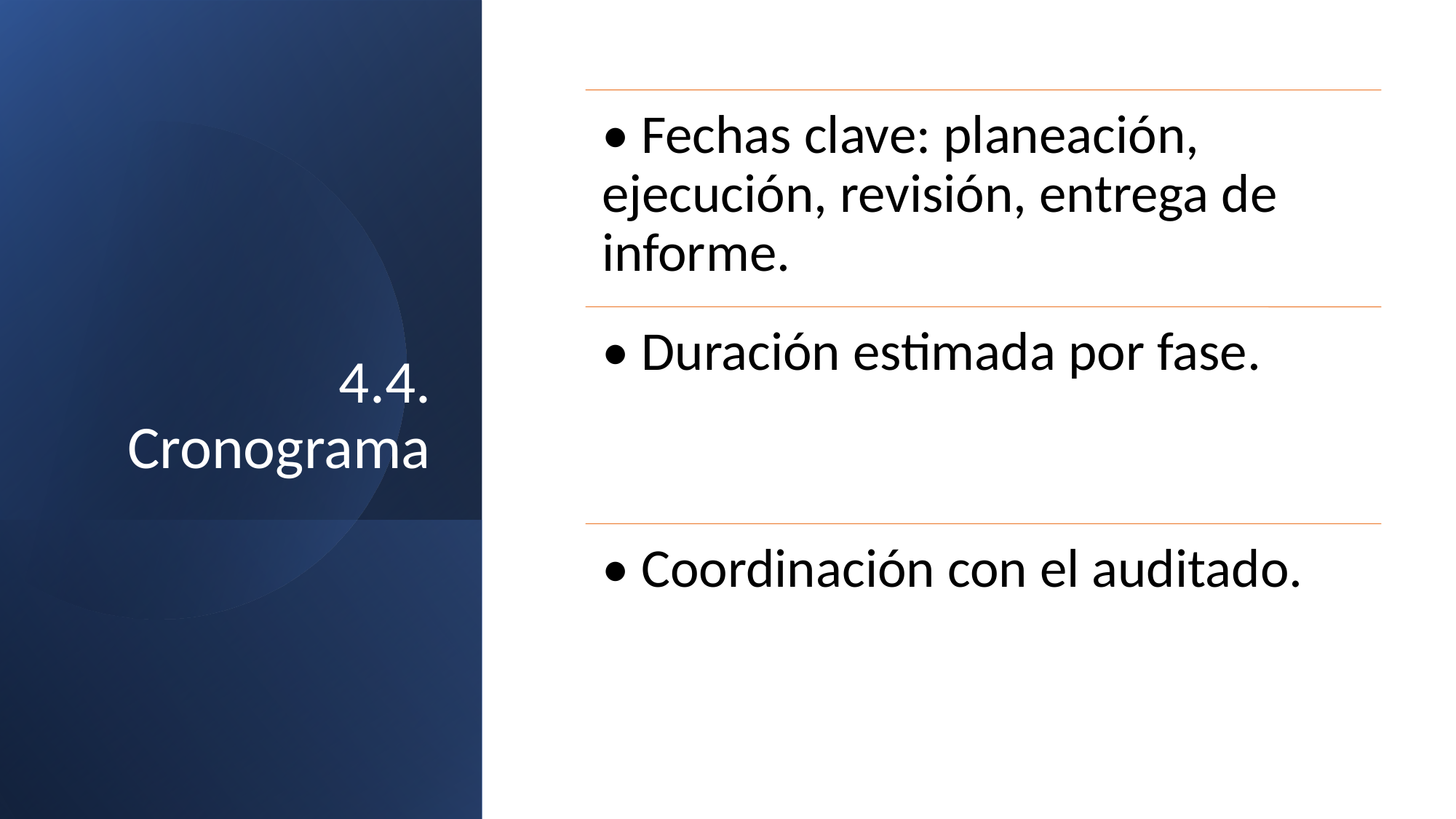

• Fechas clave: planeación, ejecución, revisión, entrega de informe.
• Duración estimada por fase.
• Coordinación con el auditado.

# 4.4. Cronograma